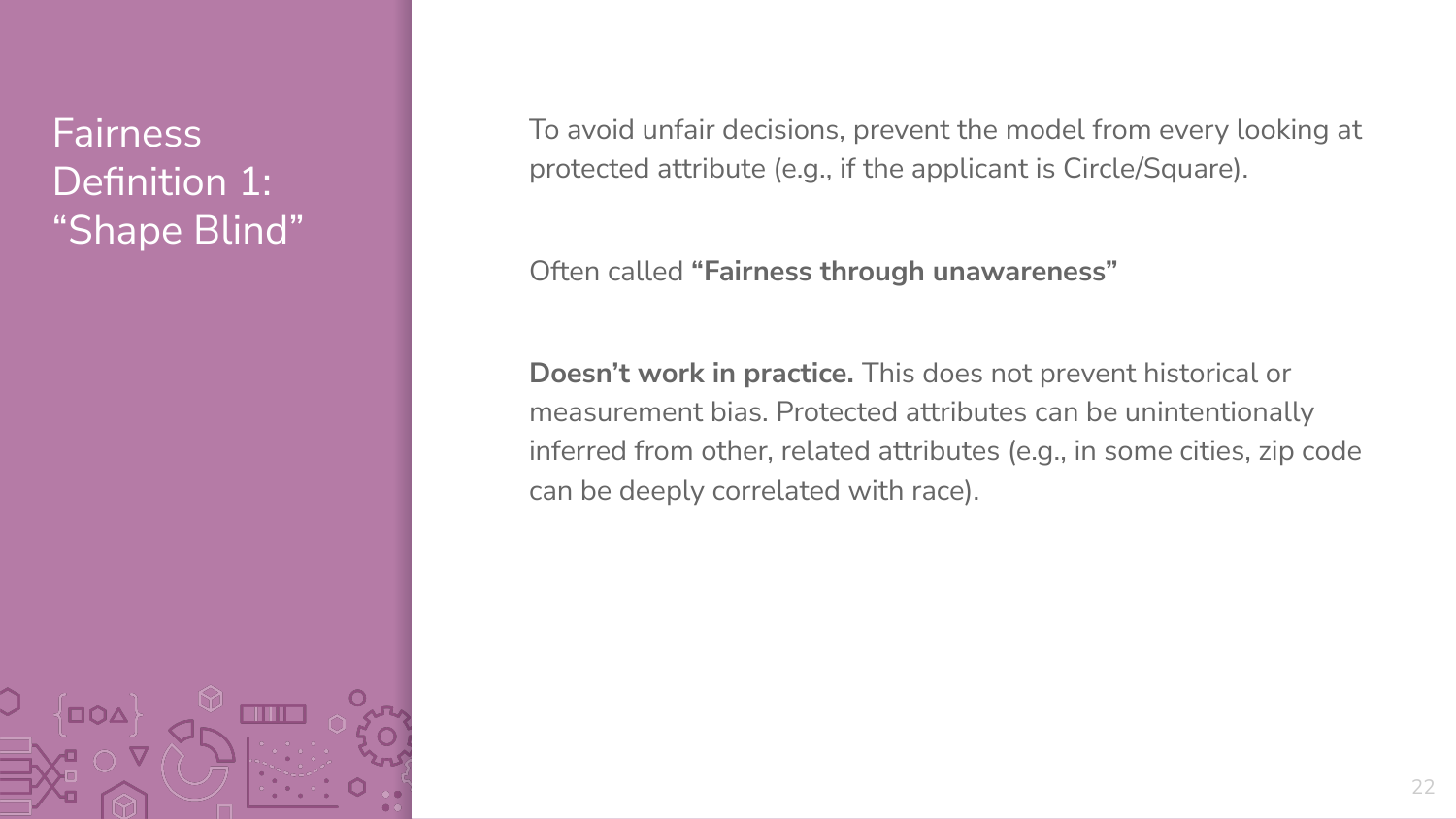

# Fairness Definition 1: “Shape Blind”
To avoid unfair decisions, prevent the model from every looking at protected attribute (e.g., if the applicant is Circle/Square).

Often called “Fairness through unawareness”

Doesn’t work in practice. This does not prevent historical or measurement bias. Protected attributes can be unintentionally inferred from other, related attributes (e.g., in some cities, zip code can be deeply correlated with race).
22